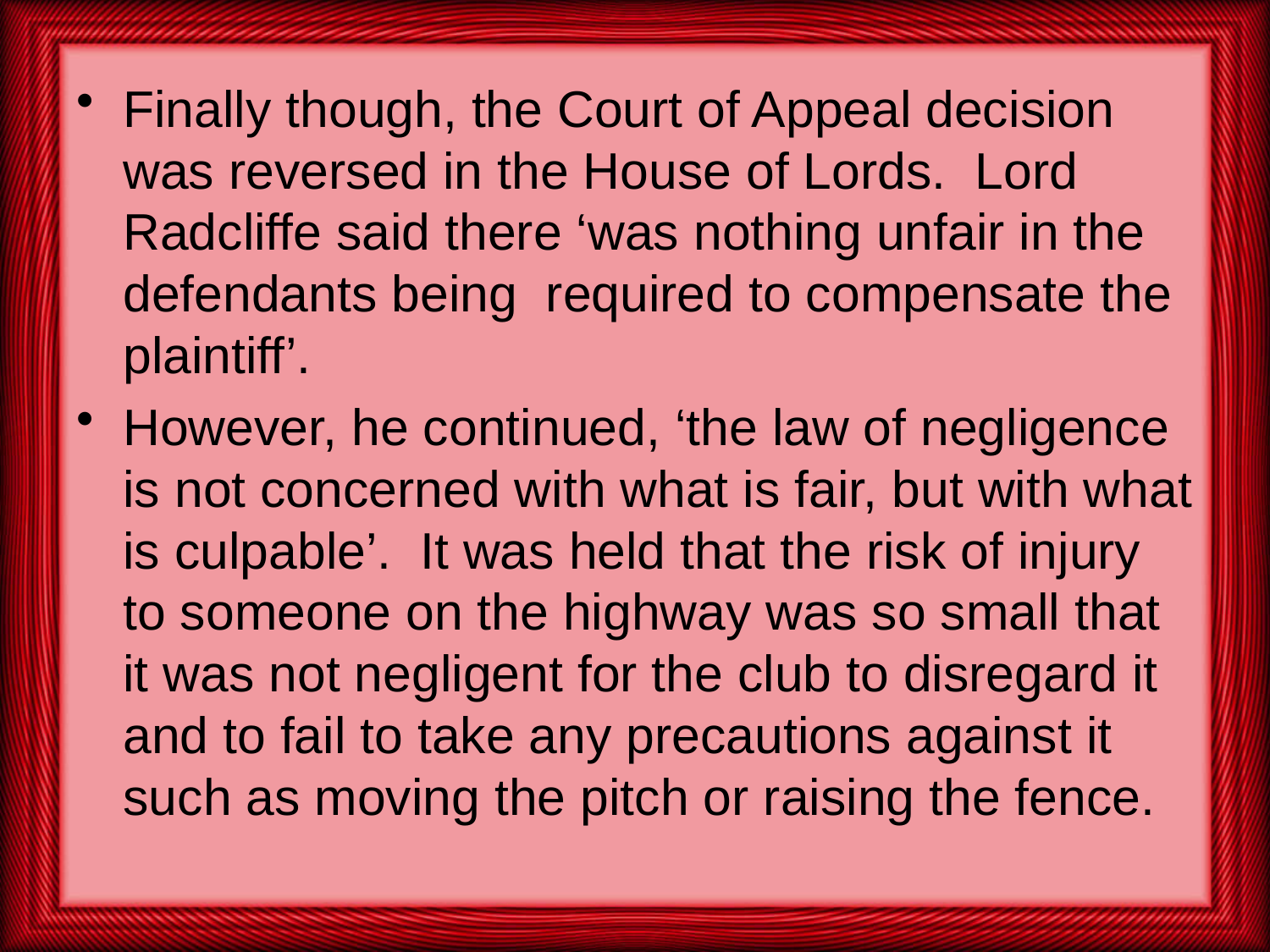

Finally though, the Court of Appeal decision was reversed in the House of Lords.  Lord Radcliffe said there ‘was nothing unfair in the defendants being  required to compensate the plaintiff’.
However, he continued, ‘the law of negligence is not concerned with what is fair, but with what is culpable’.  It was held that the risk of injury to someone on the highway was so small that it was not negligent for the club to disregard it and to fail to take any precautions against it such as moving the pitch or raising the fence.